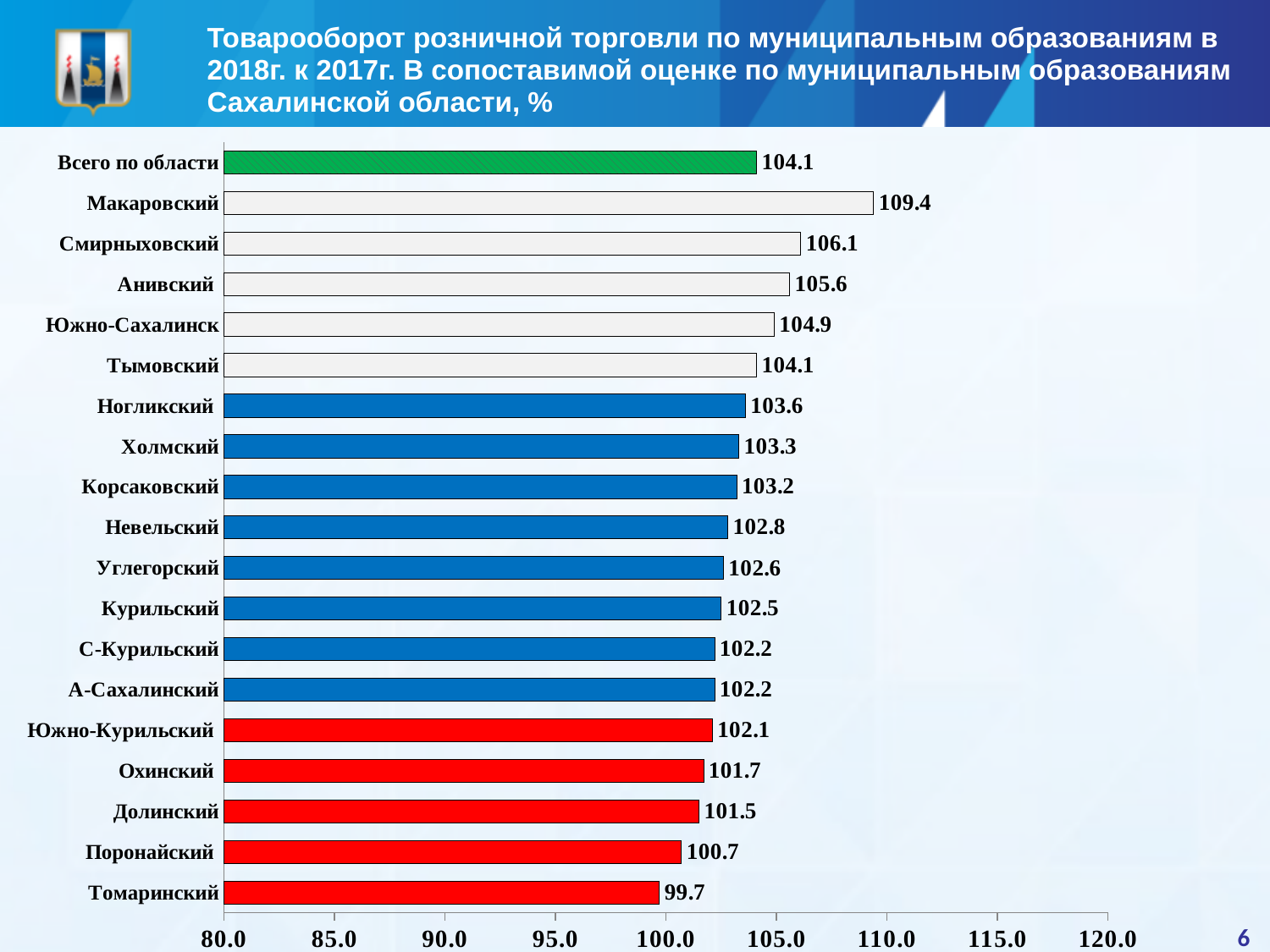

Товарооборот розничной торговли по муниципальным образованиям в 2018г. к 2017г. В сопоставимой оценке по муниципальным образованиям Сахалинской области, %

### Chart

| Category | в сопоставимых ценах  |
|---|---|
| Томаринский | 99.7 |
| Поронайский  | 100.7 |
| Долинский | 101.5 |
| Охинский  | 101.7 |
| Южно-Курильский  | 102.1 |
| А-Сахалинский | 102.2 |
| С-Курильский | 102.2 |
| Курильский | 102.5 |
| Углегорский | 102.6 |
| Невельский | 102.8 |
| Корсаковский | 103.2 |
| Холмский | 103.3 |
| Ногликский  | 103.6 |
| Тымовский | 104.1 |
| Южно-Сахалинск | 104.9 |
| Анивский  | 105.6 |
| Смирныховский | 106.1 |
| Макаровский | 109.4 |
| Всего по области | 104.1 |
6